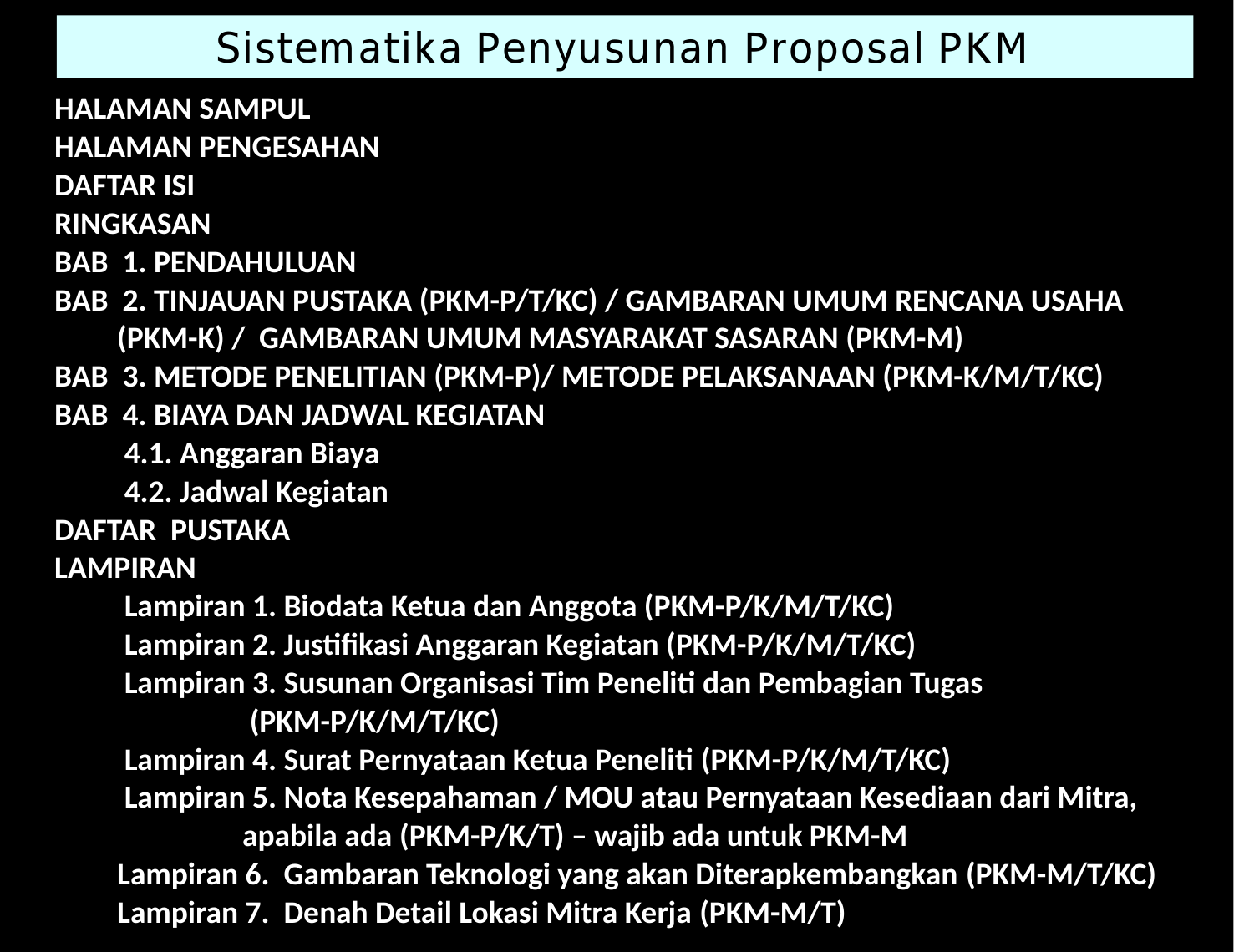

Sistematika Penyusunan Proposal PKM
HALAMAN SAMPUL
HALAMAN PENGESAHAN
DAFTAR ISI
RINGKASAN
BAB  1. PENDAHULUAN
BAB  2. TINJAUAN PUSTAKA (PKM-P/T/KC) / GAMBARAN UMUM RENCANA USAHA (PKM-K) /  GAMBARAN UMUM MASYARAKAT SASARAN (PKM-M)
BAB  3. METODE PENELITIAN (PKM-P)/ METODE PELAKSANAAN (PKM-K/M/T/KC)
BAB  4. BIAYA DAN JADWAL KEGIATAN
	 4.1. Anggaran Biaya
	 4.2. Jadwal Kegiatan
DAFTAR  PUSTAKA
LAMPIRAN
	 Lampiran 1. Biodata Ketua dan Anggota (PKM-P/K/M/T/KC)
	 Lampiran 2. Justifikasi Anggaran Kegiatan (PKM-P/K/M/T/KC)
	 Lampiran 3. Susunan Organisasi Tim Peneliti dan Pembagian Tugas
		 (PKM-P/K/M/T/KC)
	 Lampiran 4. Surat Pernyataan Ketua Peneliti (PKM-P/K/M/T/KC)
	 Lampiran 5. Nota Kesepahaman / MOU atau Pernyataan Kesediaan dari Mitra, 	apabila ada (PKM-P/K/T) – wajib ada untuk PKM-M
	Lampiran 6.  Gambaran Teknologi yang akan Diterapkembangkan (PKM-M/T/KC)
	Lampiran 7.  Denah Detail Lokasi Mitra Kerja (PKM-M/T)